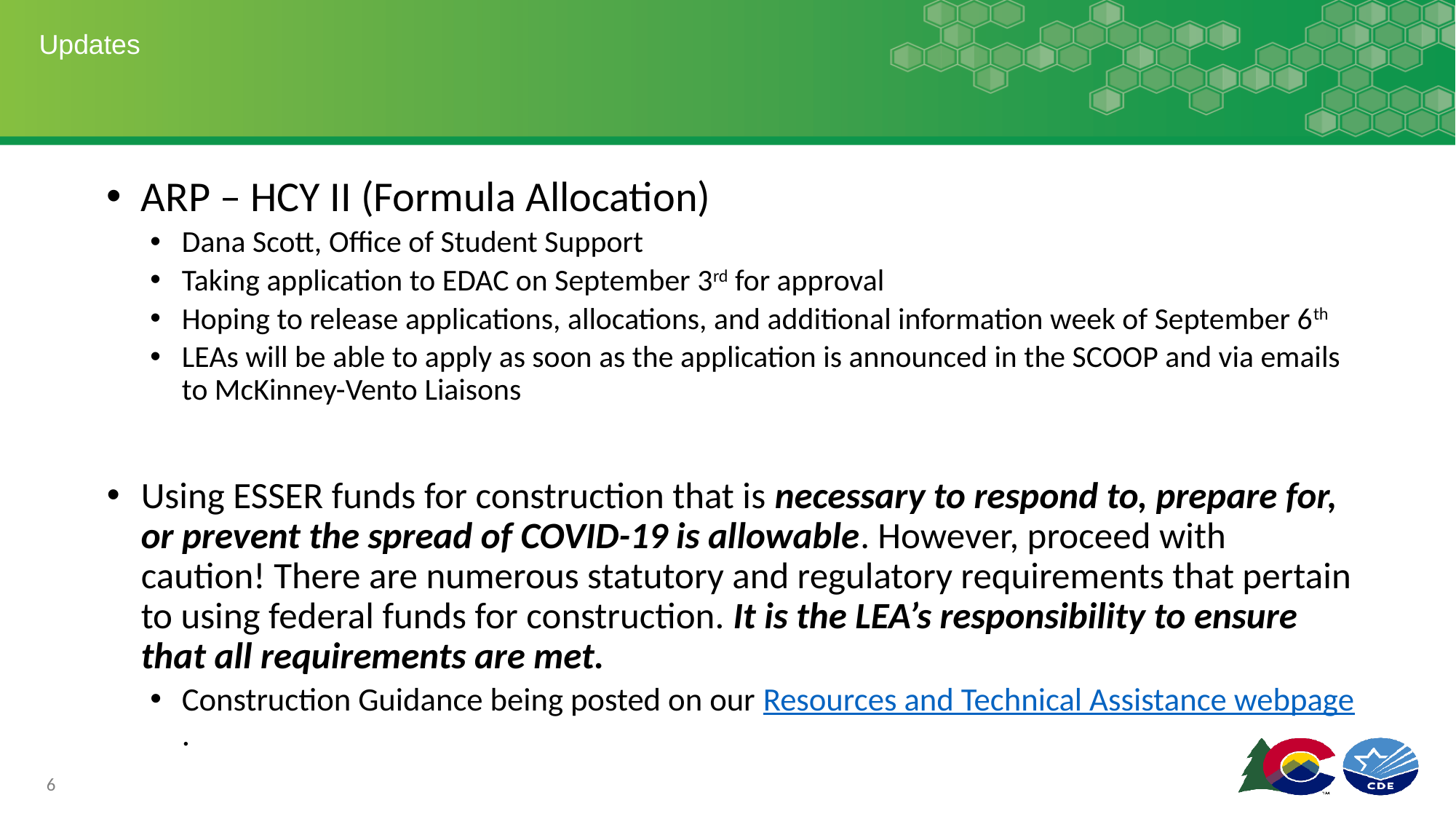

# Updates
ARP – HCY II (Formula Allocation)
Dana Scott, Office of Student Support
Taking application to EDAC on September 3rd for approval
Hoping to release applications, allocations, and additional information week of September 6th
LEAs will be able to apply as soon as the application is announced in the SCOOP and via emails to McKinney-Vento Liaisons

Using ESSER funds for construction that is necessary to respond to, prepare for, or prevent the spread of COVID-19 is allowable. However, proceed with caution! There are numerous statutory and regulatory requirements that pertain to using federal funds for construction. It is the LEA’s responsibility to ensure that all requirements are met.
Construction Guidance being posted on our Resources and Technical Assistance webpage.

6